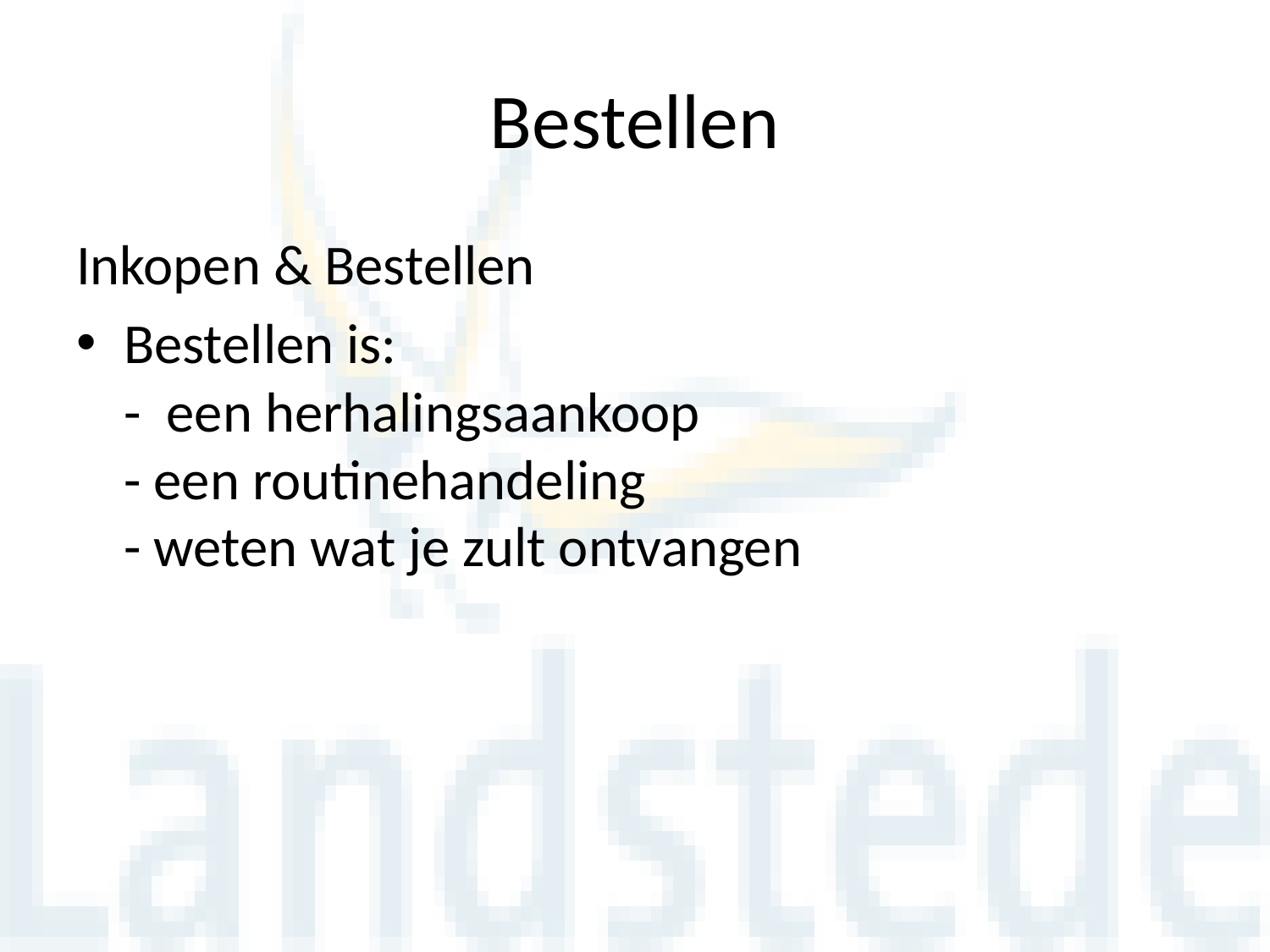

# Bestellen
Inkopen & Bestellen
Bestellen is:
-  een herhalingsaankoop
- een routinehandeling
- weten wat je zult ontvangen